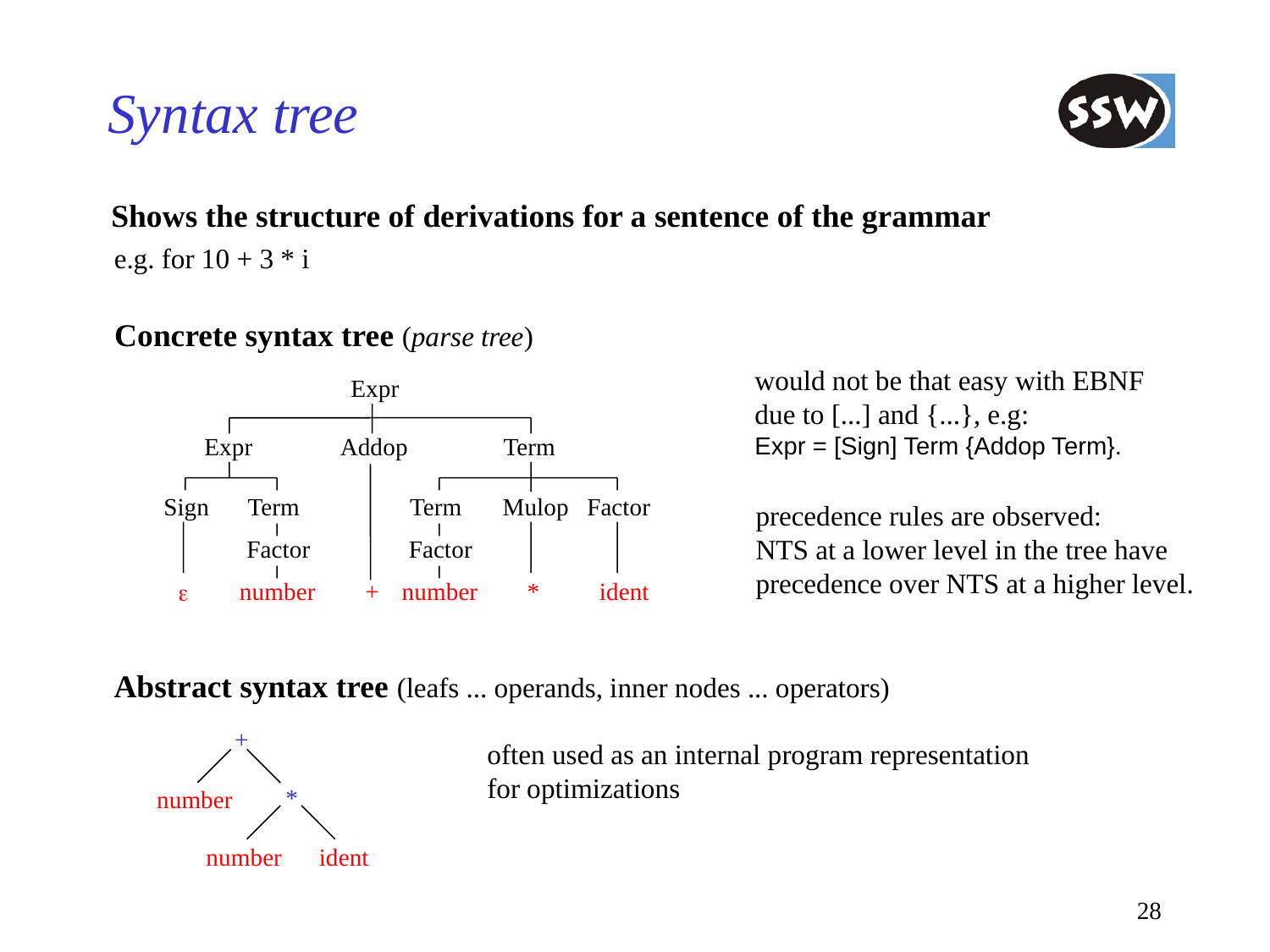

# Syntax tree
Shows the structure of derivations for a sentence of the grammar
e.g. for 10 + 3 * i

<Expr>	::=	<Sign> <Term>
<Expr>	::=	<Expr> <Addop> <Term>
<Sign>	::=	+
<Sign>	::=	-
<Sign>	::=
<Addop>	::=	+
<Addop>	::=	-
<Term>	::=	<Factor>
<Term>	::=	<Term> <Mulop> <Factor>
<Mulop>	::=	*
<Mulop>	::=	/
<Factor>	::=	ident
<Factor>	::=	number
<Factor>	::=	( <Expr> )
Concrete syntax tree (parse tree)
would not be that easy with EBNF
due to [...] and {...}, e.g:
Expr = [Sign] Term {Addop Term}.
Expr

Expr
Addop
Term

Sign
Term
Term
Mulop
Factor
precedence rules are observed:
NTS at a lower level in the tree have
precedence over NTS at a higher level.

Factor
Factor

number
+
number
*
ident
ε
Abstract syntax tree (leafs ... operands, inner nodes ... operators)
+
often used as an internal program representation
for optimizations

*
number

number
ident
28